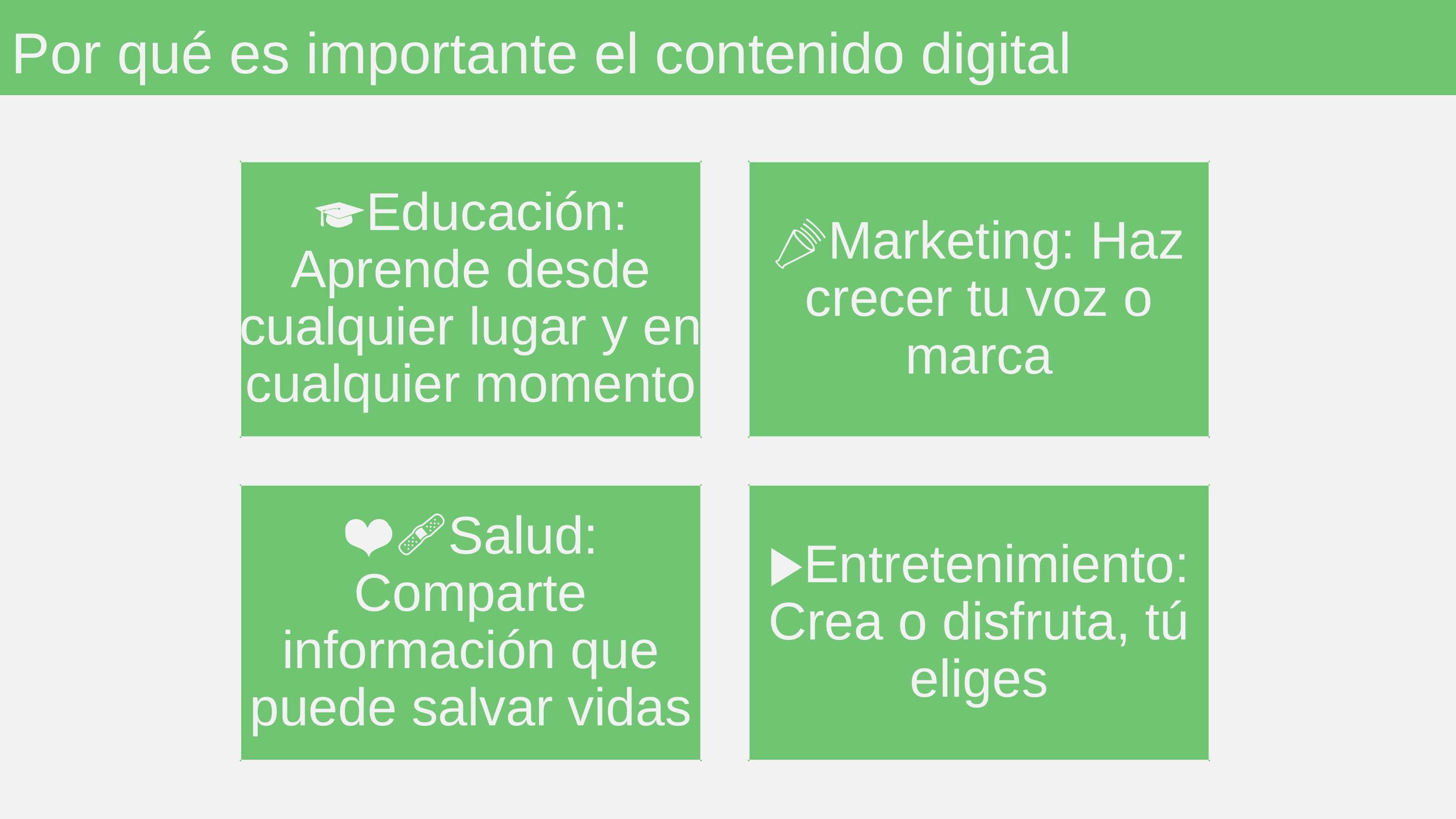

Por qué es importante el contenido digital

🎓Educación: Aprende desde cualquier lugar y en cualquier momento

📣Marketing: Haz crecer tu voz o marca

❤️‍🩹Salud: Comparte información que puede salvar vidas

▶️Entretenimiento: Crea o disfruta, tú eliges